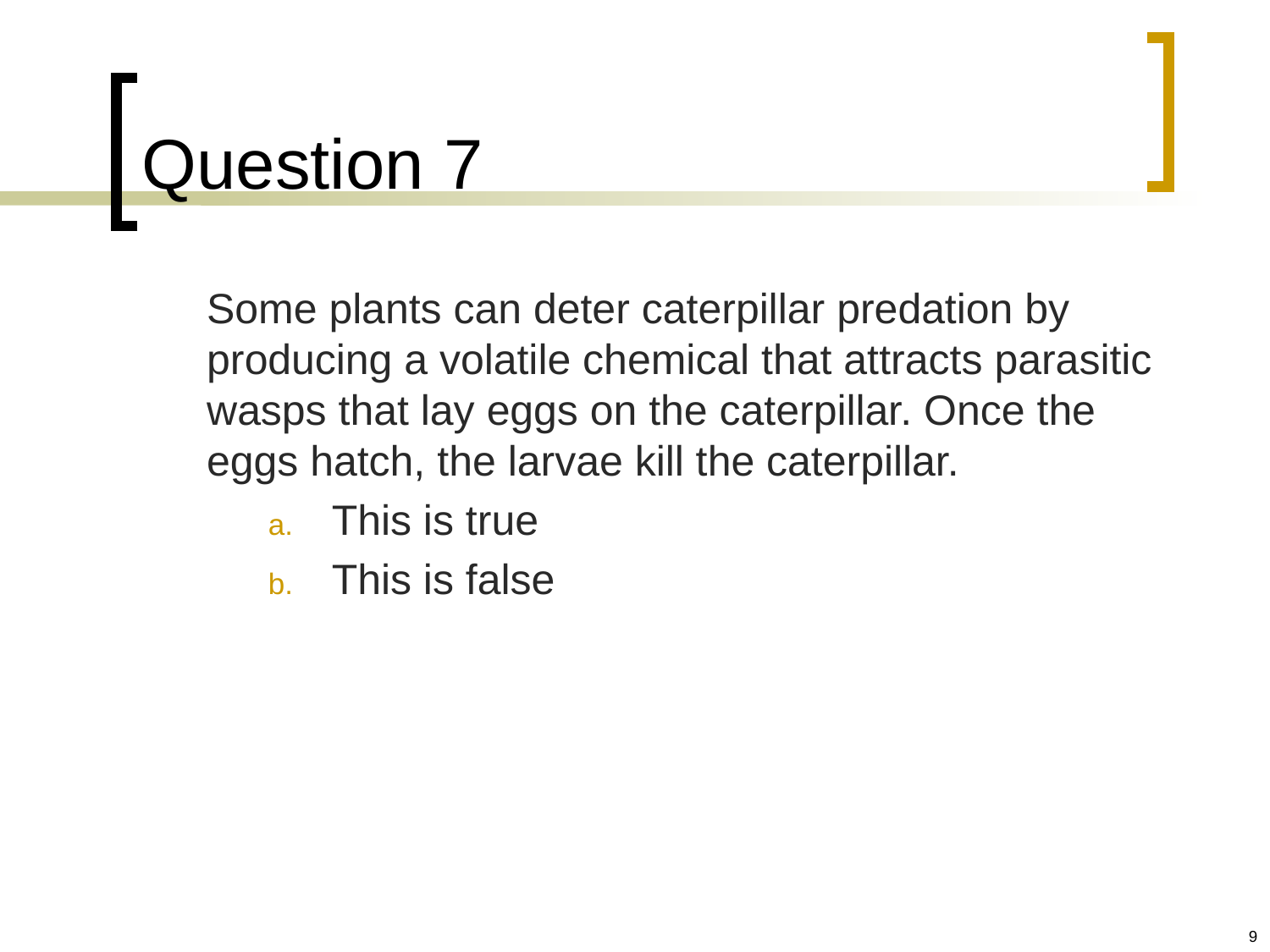

# Question 7
	Some plants can deter caterpillar predation by producing a volatile chemical that attracts parasitic wasps that lay eggs on the caterpillar. Once the eggs hatch, the larvae kill the caterpillar.
This is true
This is false